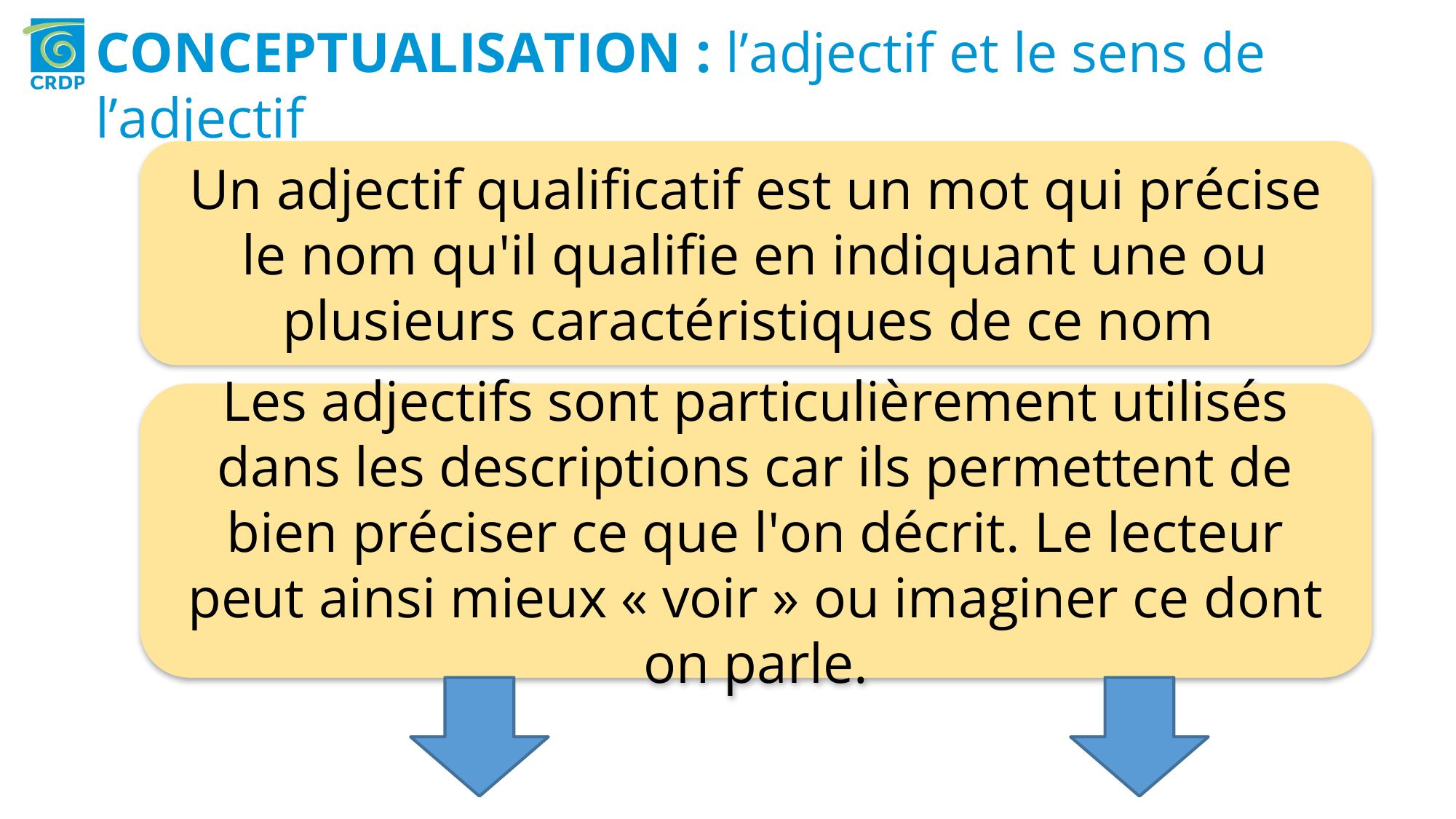

CONCEPTUALISATION : l’adjectif et le sens de l’adjectif
Un adjectif qualificatif est un mot qui précise le nom qu'il qualifie en indiquant une ou plusieurs caractéristiques de ce nom
Les adjectifs sont particulièrement utilisés dans les descriptions car ils permettent de bien préciser ce que l'on décrit. Le lecteur peut ainsi mieux « voir » ou imaginer ce dont on parle.